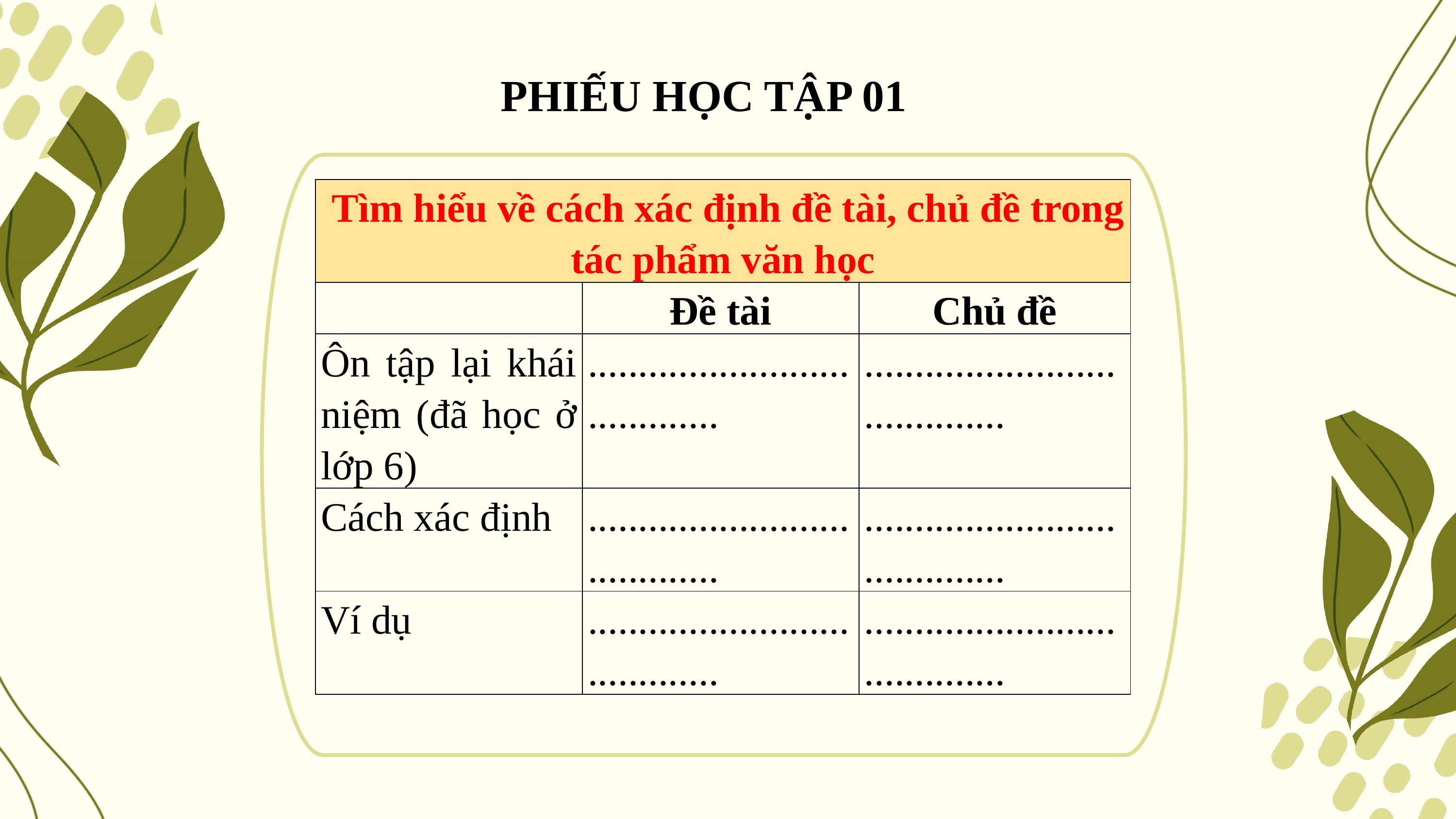

PHIẾU HỌC TẬP 01

| Tìm hiểu về cách xác định đề tài, chủ đề trong tác phẩm văn học |  |  |
| --- | --- | --- |
|  | Đề tài | Chủ đề |
| Ôn tập lại khái niệm (đã học ở lớp 6) | ....................................... | ....................................... |
| Cách xác định | ....................................... | ....................................... |
| Ví dụ | ....................................... | ....................................... |